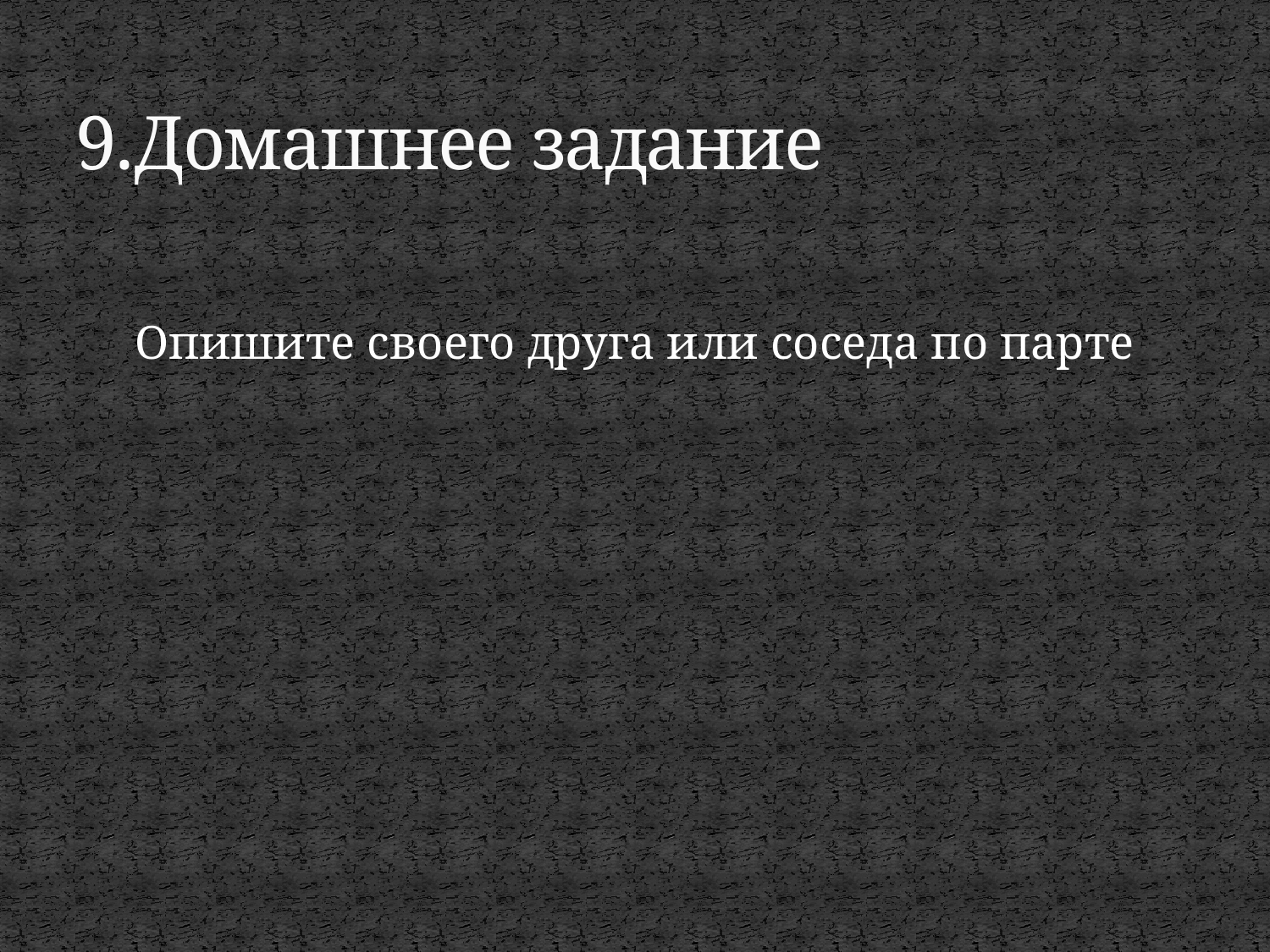

# 9.Домашнее задание
Опишите своего друга или соседа по парте